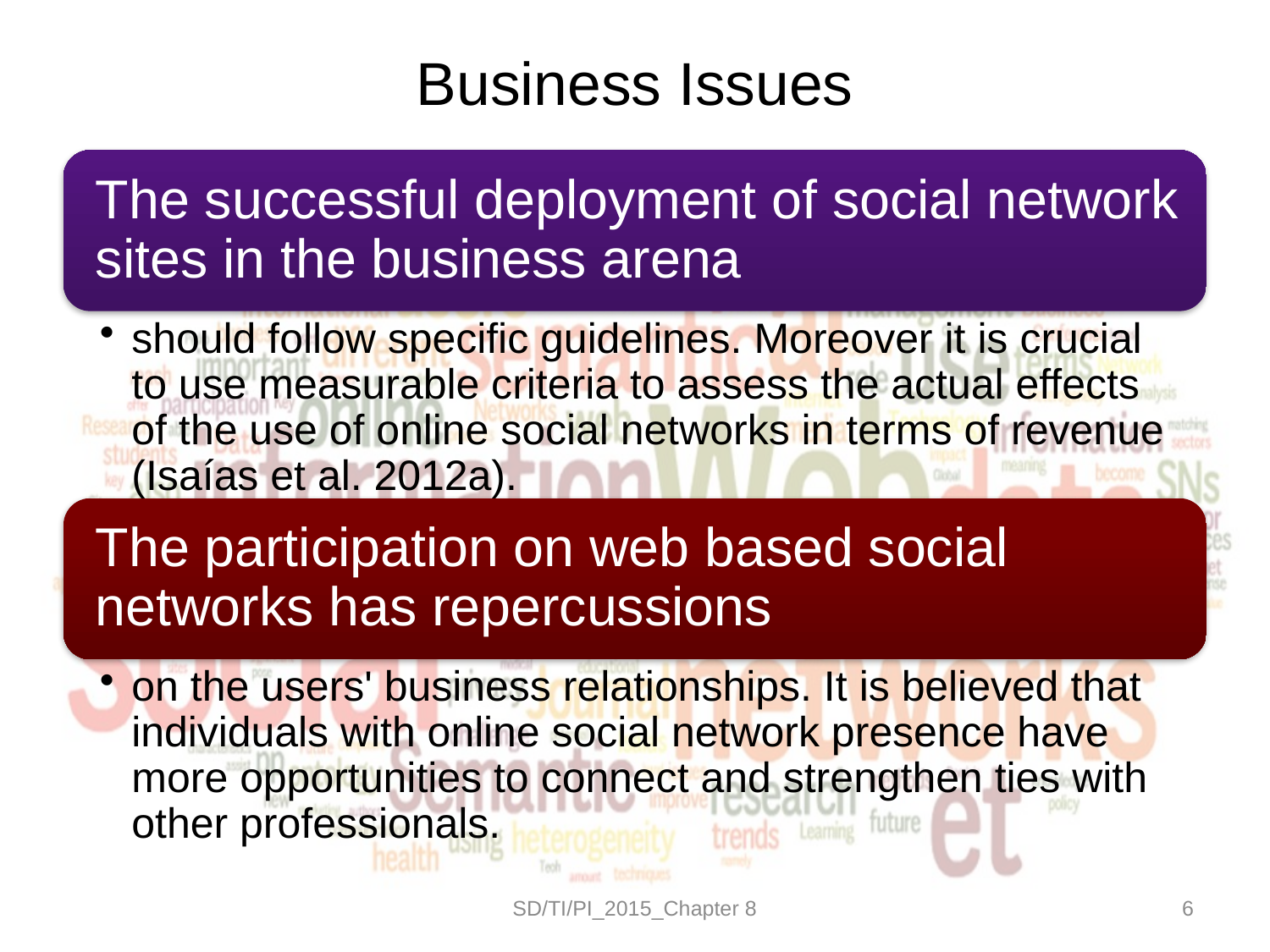

# Business Issues
The successful deployment of social network sites in the business arena
should follow specific guidelines. Moreover it is crucial to use measurable criteria to assess the actual effects of the use of online social networks in terms of revenue (Isaías et al. 2012a).
The participation on web based social networks has repercussions
on the users' business relationships. It is believed that individuals with online social network presence have more opportunities to connect and strengthen ties with other professionals.
SD/TI/PI_2015_Chapter 8
6